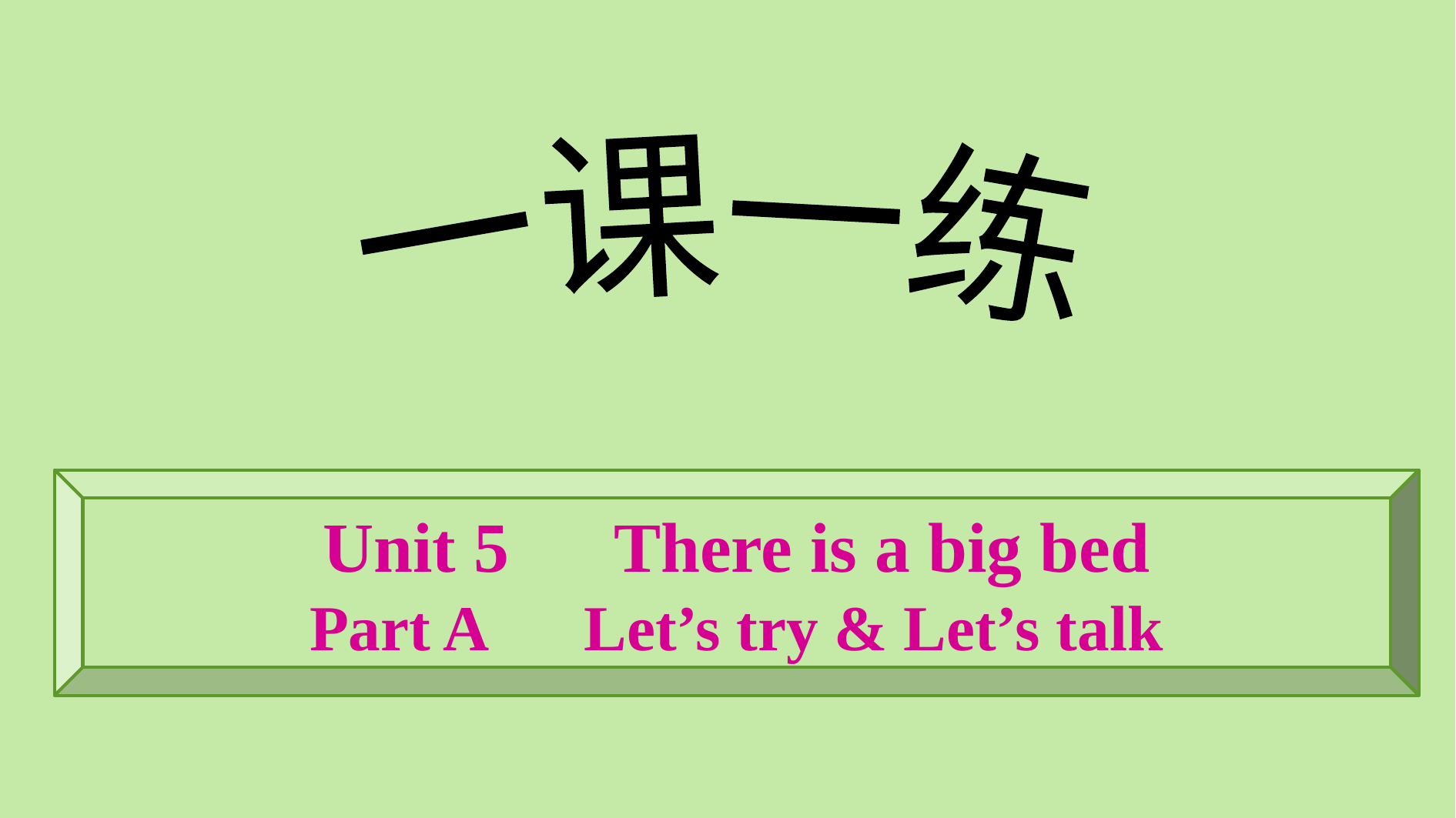

Unit 5　There is a big bed
Part A　Let’s try & Let’s talk